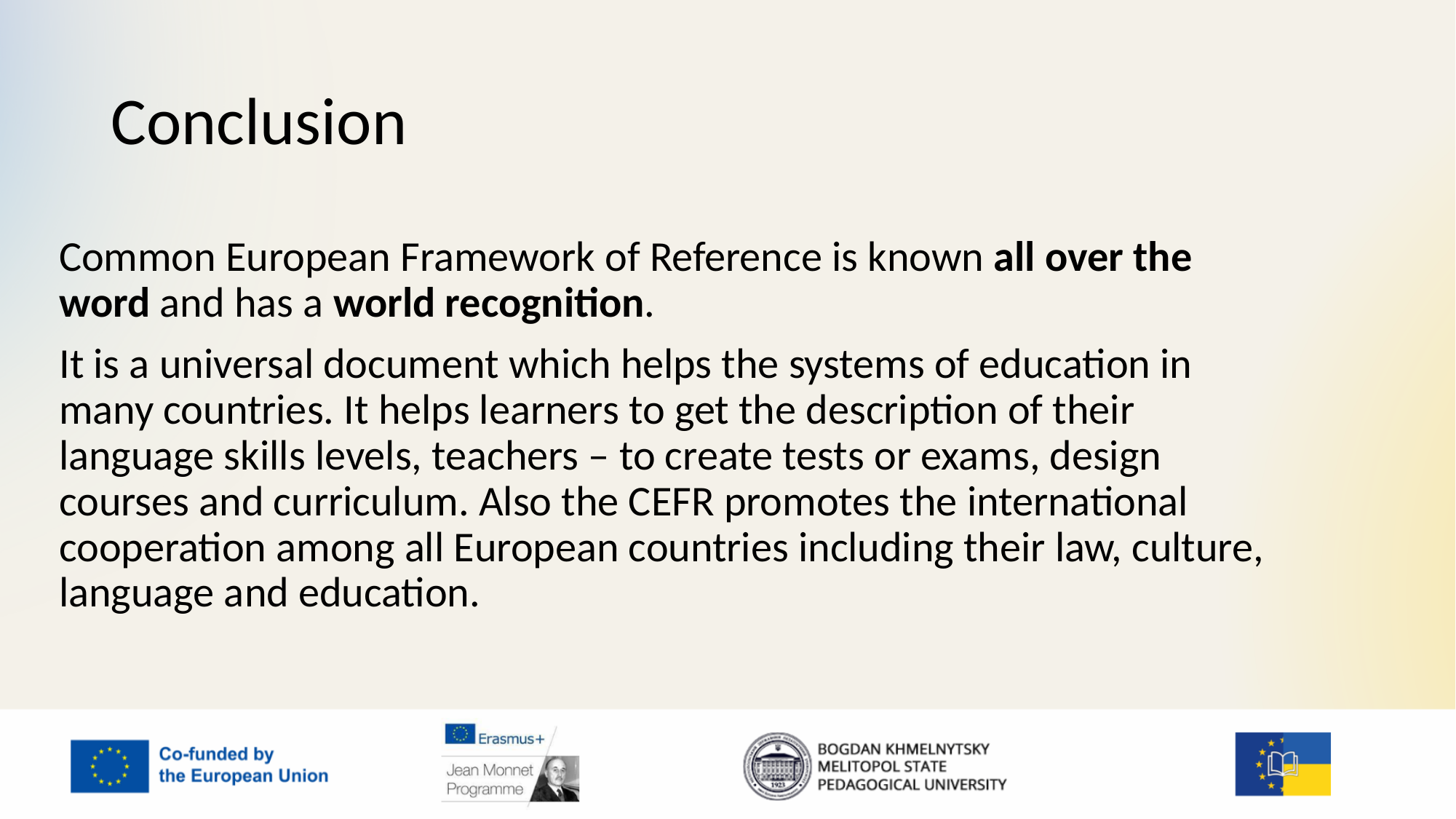

# Conclusion
Common European Framework of Reference is known all over the word and has a world recognition.
It is a universal document which helps the systems of education in many countries. It helps learners to get the description of their language skills levels, teachers – to create tests or exams, design courses and curriculum. Also the CEFR promotes the international cooperation among all European countries including their law, culture, language and education.